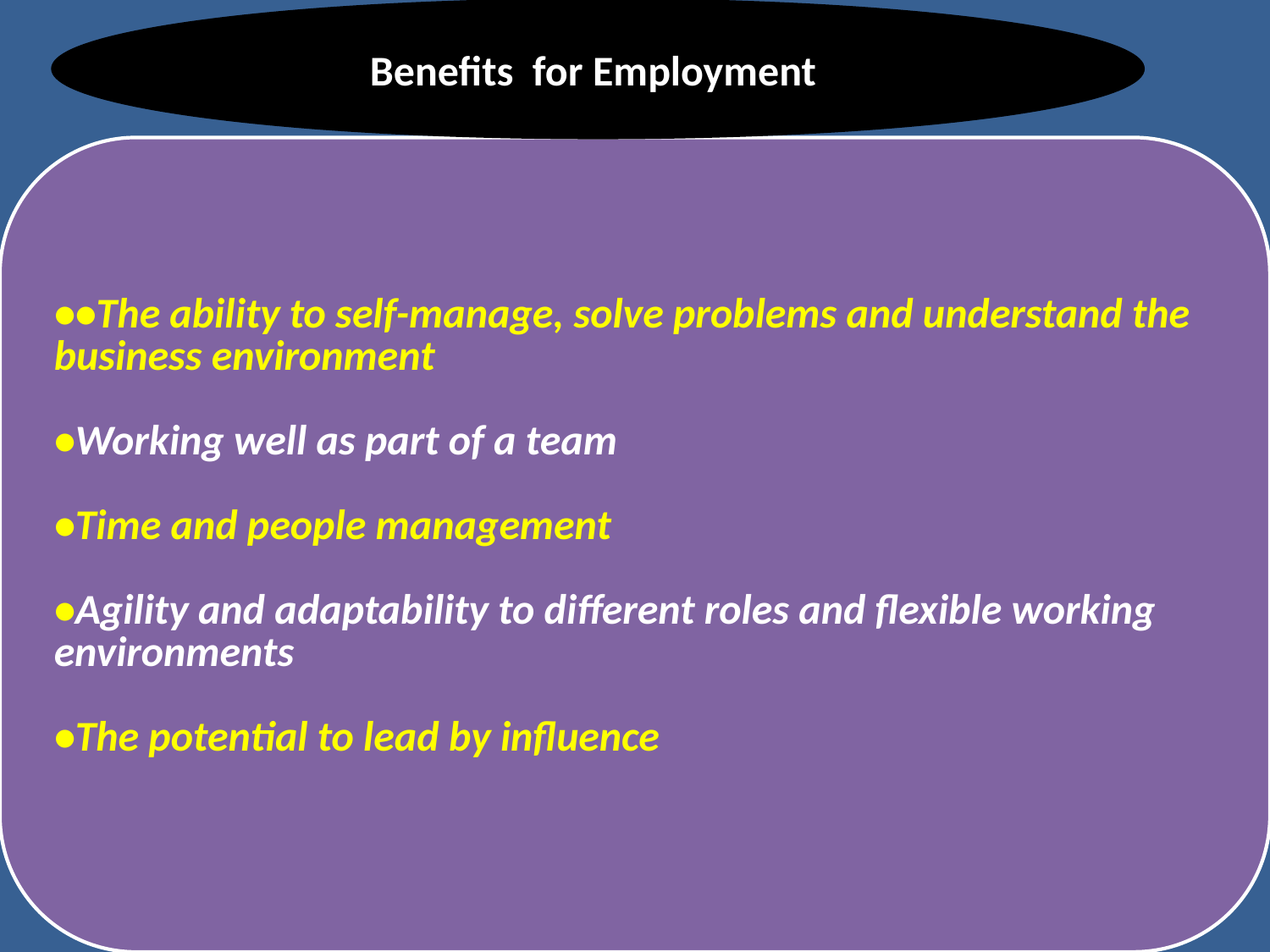

Benefits  for Employment
#
••The ability to self-manage, solve problems and understand the business environment
•Working well as part of a team
•Time and people management
•Agility and adaptability to different roles and flexible working environments
•The potential to lead by influence
22